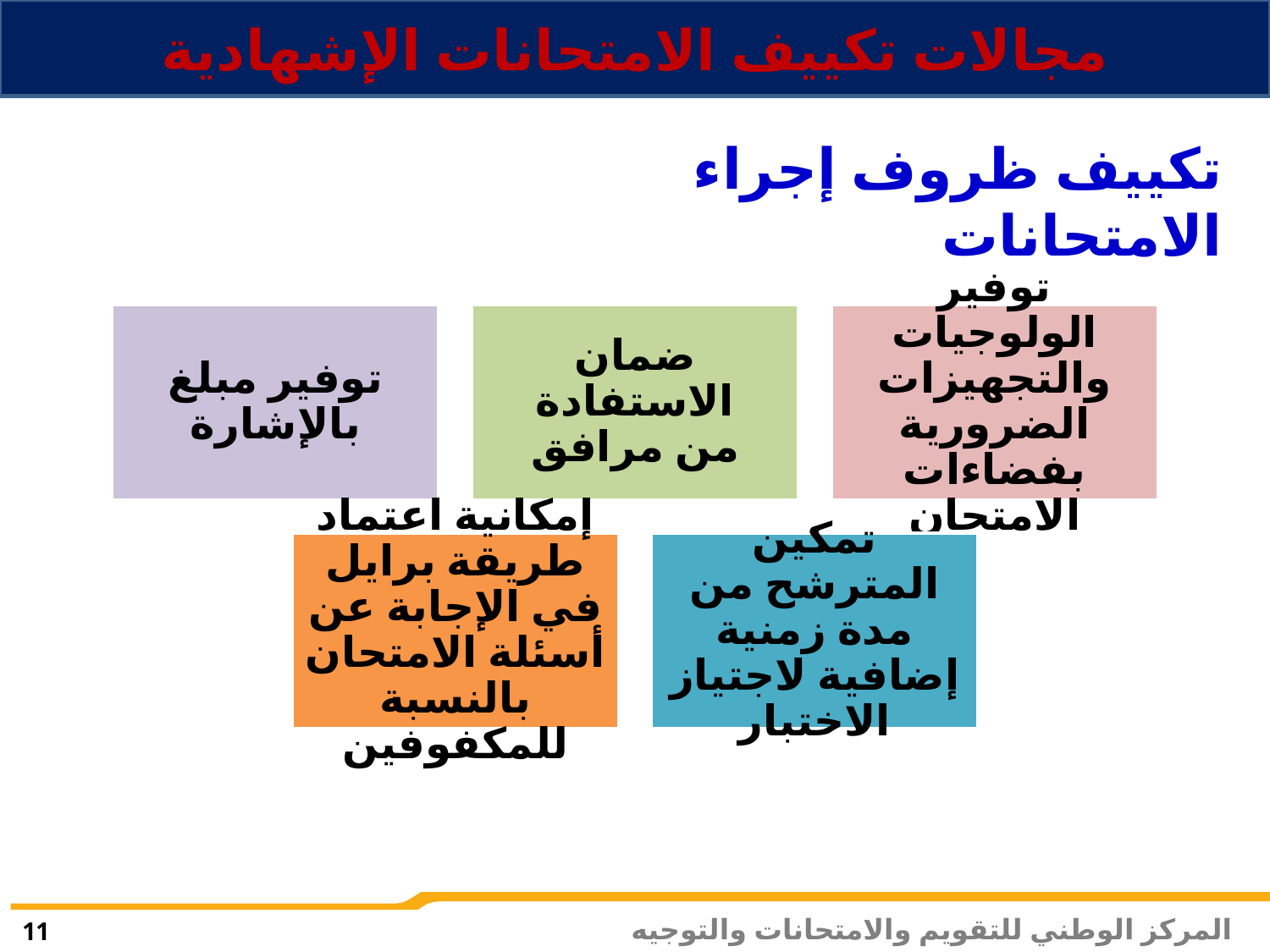

مجالات تكييف الامتحانات الإشهادية
تكييف ظروف إجراء الامتحانات
توفير الولوجيات والتجهيزات الضرورية بفضاءات الامتحان
ضمان الاستفادة
من مرافق
توفير مبلغ بالإشارة
تمكين المترشح من مدة زمنية إضافية لاجتياز الاختبار
إمكانية اعتماد طريقة برايل في الإجابة عن أسئلة الامتحان بالنسبة للمكفوفين